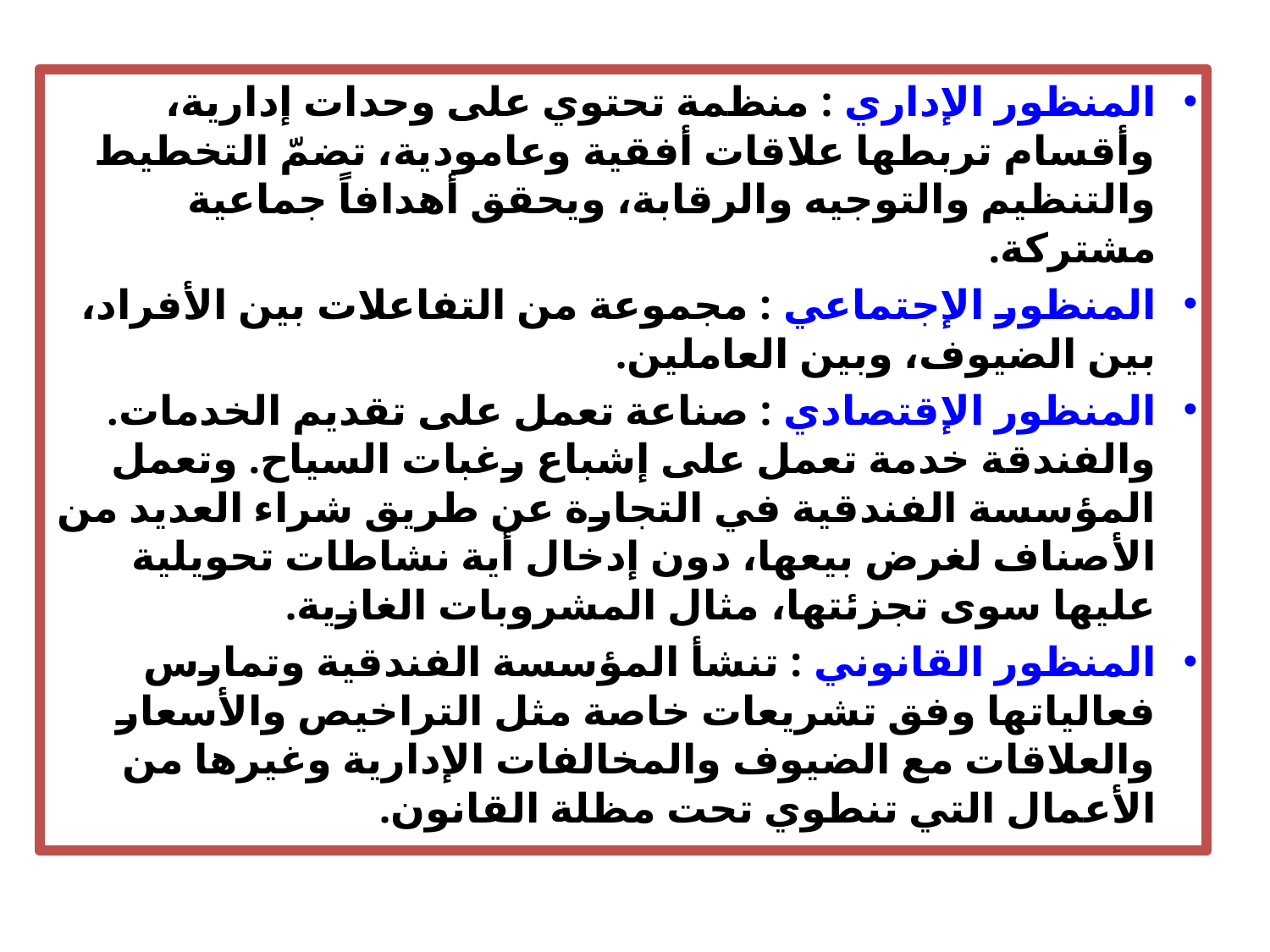

المنظور الإداري : منظمة تحتوي على وحدات إدارية، وأقسام تربطها علاقات أفقية وعامودية، تضمّ التخطيط والتنظيم والتوجيه والرقابة، ويحقق أهدافاً جماعية مشتركة.
المنظور الإجتماعي : مجموعة من التفاعلات بين الأفراد، بين الضيوف، وبين العاملين.
المنظور الإقتصادي : صناعة تعمل على تقديم الخدمات. والفندقة خدمة تعمل على إشباع رغبات السياح. وتعمل المؤسسة الفندقية في التجارة عن طريق شراء العديد من الأصناف لغرض بيعها، دون إدخال أية نشاطات تحويلية عليها سوى تجزئتها، مثال المشروبات الغازية.
المنظور القانوني : تنشأ المؤسسة الفندقية وتمارس فعالياتها وفق تشريعات خاصة مثل التراخيص والأسعار والعلاقات مع الضيوف والمخالفات الإدارية وغيرها من الأعمال التي تنطوي تحت مظلة القانون.